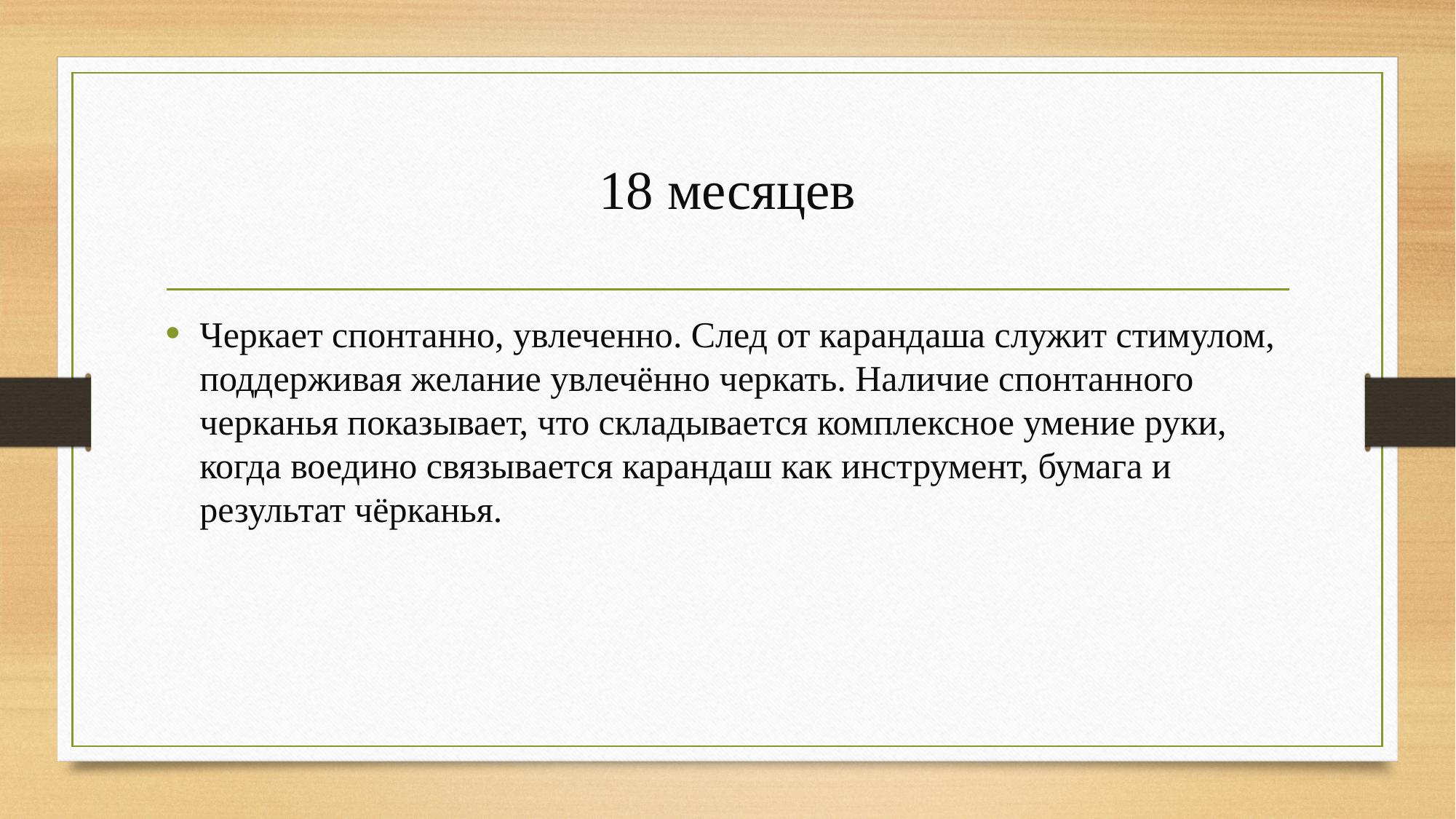

# 18 месяцев
Черкает спонтанно, увлеченно. След от карандаша служит стимулом, поддерживая желание увлечённо черкать. Наличие спонтанного черканья показывает, что складывается комплексное умение руки, когда воедино связывается карандаш как инструмент, бумага и результат чёрканья.